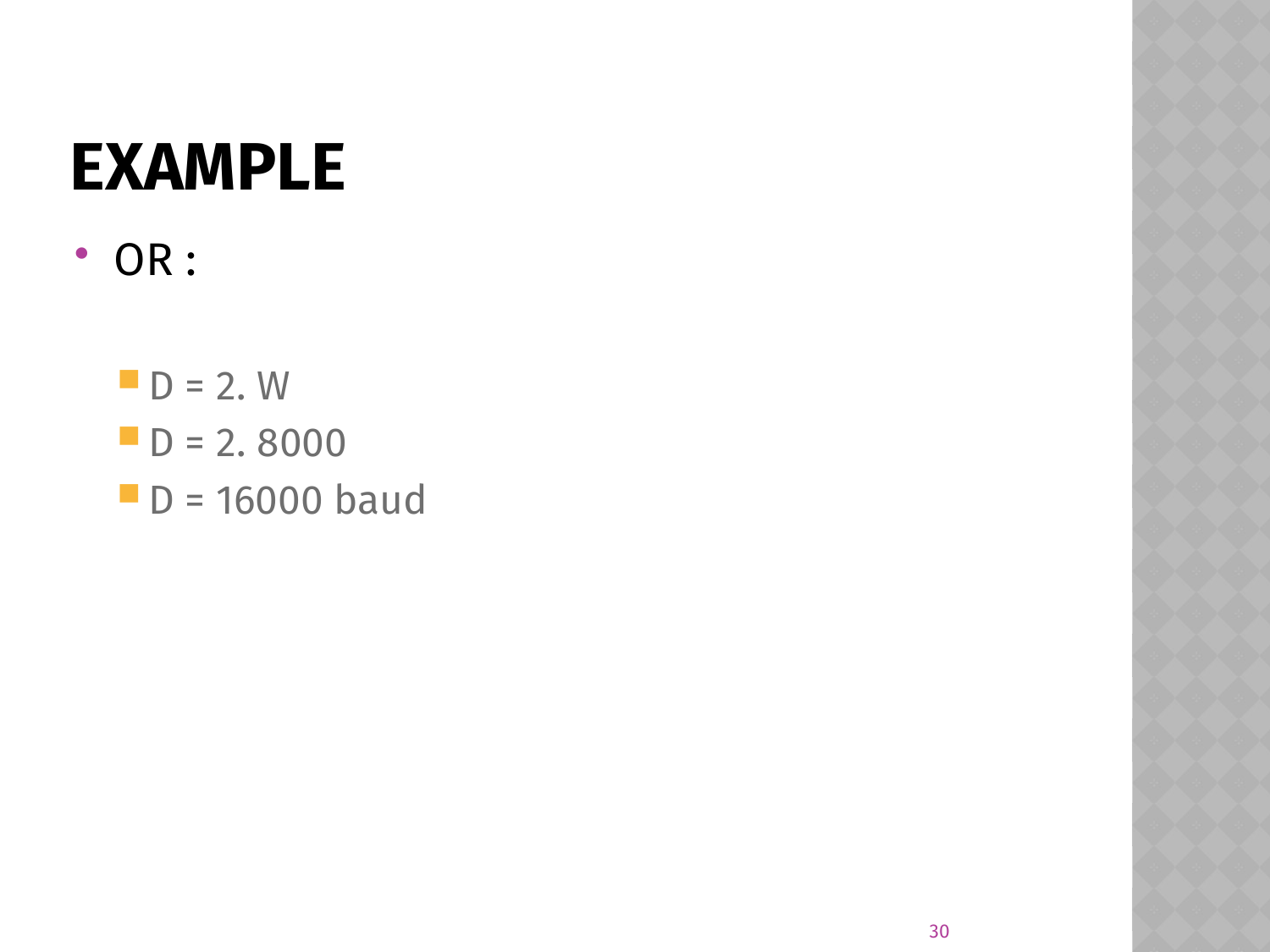

# example
OR :

D = 2. W
D = 2. 8000
D = 16000 baud

30